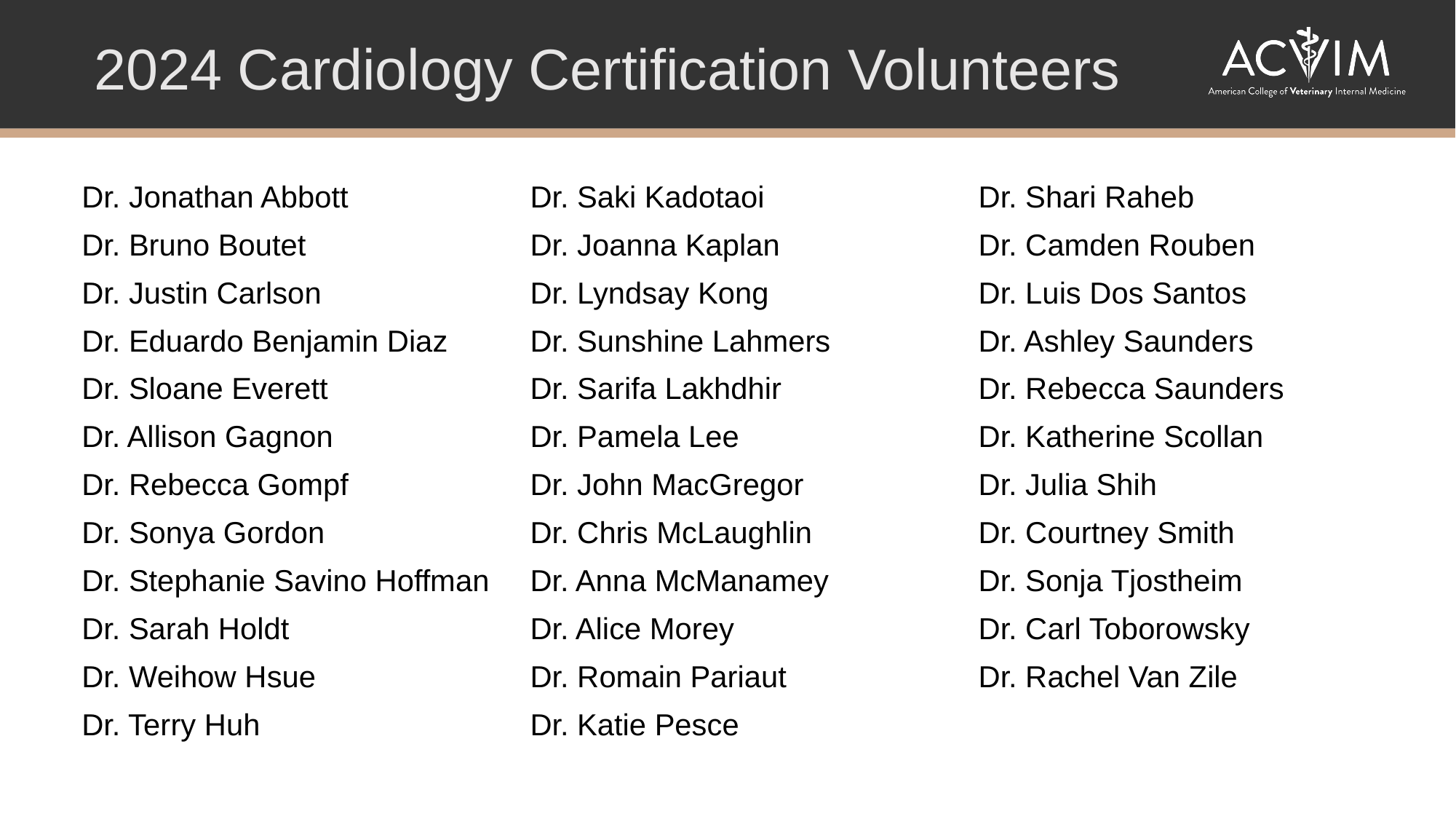

2024 Cardiology Certification Volunteers
Dr. Jonathan Abbott
Dr. Bruno Boutet
Dr. Justin Carlson
Dr. Eduardo Benjamin Diaz
Dr. Sloane Everett
Dr. Allison Gagnon
Dr. Rebecca Gompf
Dr. Sonya Gordon
Dr. Stephanie Savino Hoffman
Dr. Sarah Holdt
Dr. Weihow Hsue
Dr. Terry Huh
Dr. Saki Kadotaoi
Dr. Joanna Kaplan
Dr. Lyndsay Kong
Dr. Sunshine Lahmers
Dr. Sarifa Lakhdhir
Dr. Pamela Lee
Dr. John MacGregor
Dr. Chris McLaughlin
Dr. Anna McManamey
Dr. Alice Morey
Dr. Romain Pariaut
Dr. Katie Pesce
Dr. Shari Raheb
Dr. Camden Rouben
Dr. Luis Dos Santos
Dr. Ashley Saunders
Dr. Rebecca Saunders
Dr. Katherine Scollan
Dr. Julia Shih
Dr. Courtney Smith
Dr. Sonja Tjostheim
Dr. Carl Toborowsky
Dr. Rachel Van Zile